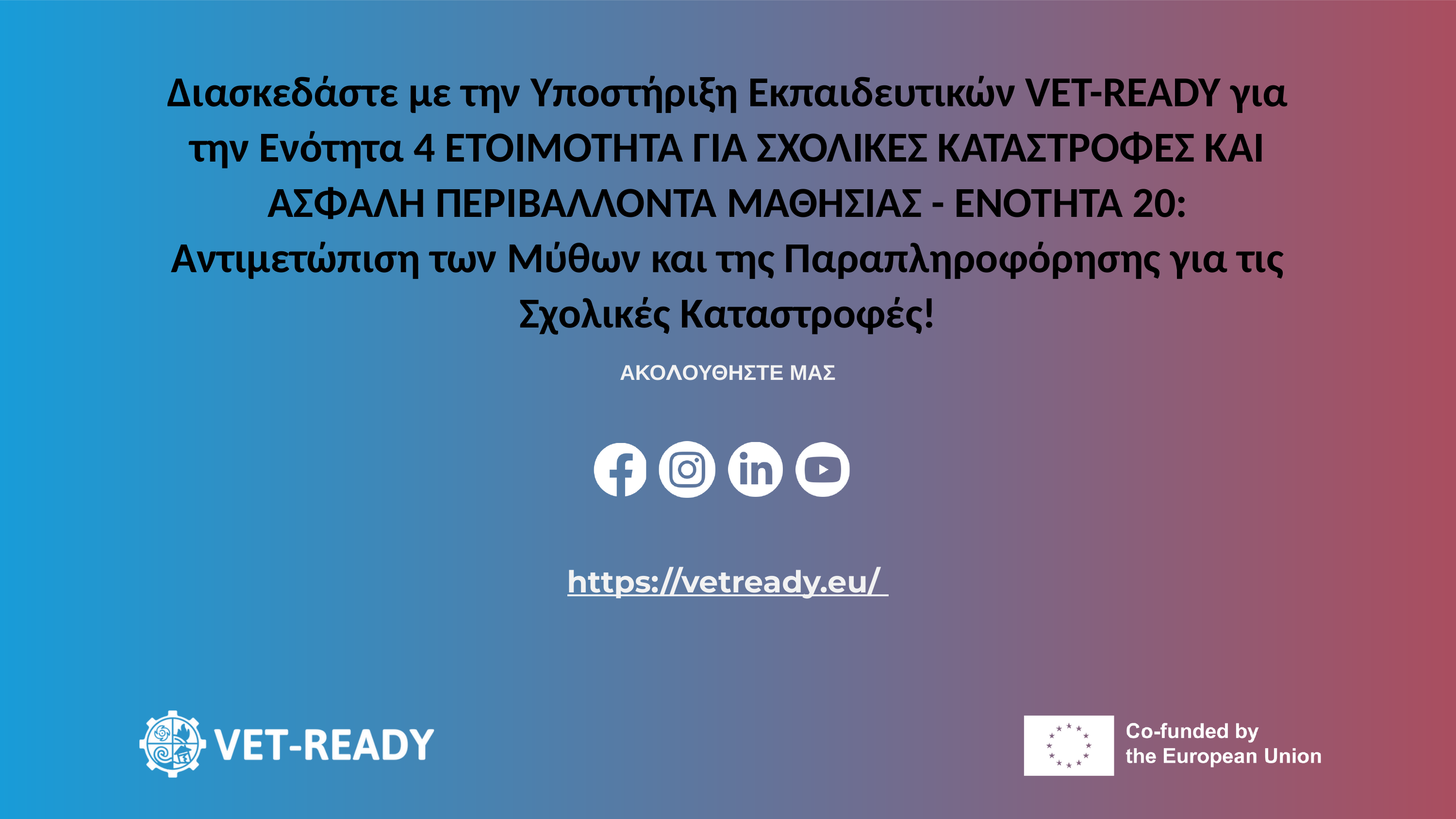

Διασκεδάστε με την Υποστήριξη Εκπαιδευτικών VET-READY για την Ενότητα 4 ΕΤΟΙΜΟΤΗΤΑ ΓΙΑ ΣΧΟΛΙΚΕΣ ΚΑΤΑΣΤΡΟΦΕΣ ΚΑΙ ΑΣΦΑΛΗ ΠΕΡΙΒΑΛΛΟΝΤΑ ΜΑΘΗΣΙΑΣ - ΕΝΟΤΗΤΑ 20: Αντιμετώπιση των Μύθων και της Παραπληροφόρησης για τις Σχολικές Καταστροφές!
ΑΚΟΛΟΥΘΗΣΤΕ ΜΑΣ

https://vetready.eu/